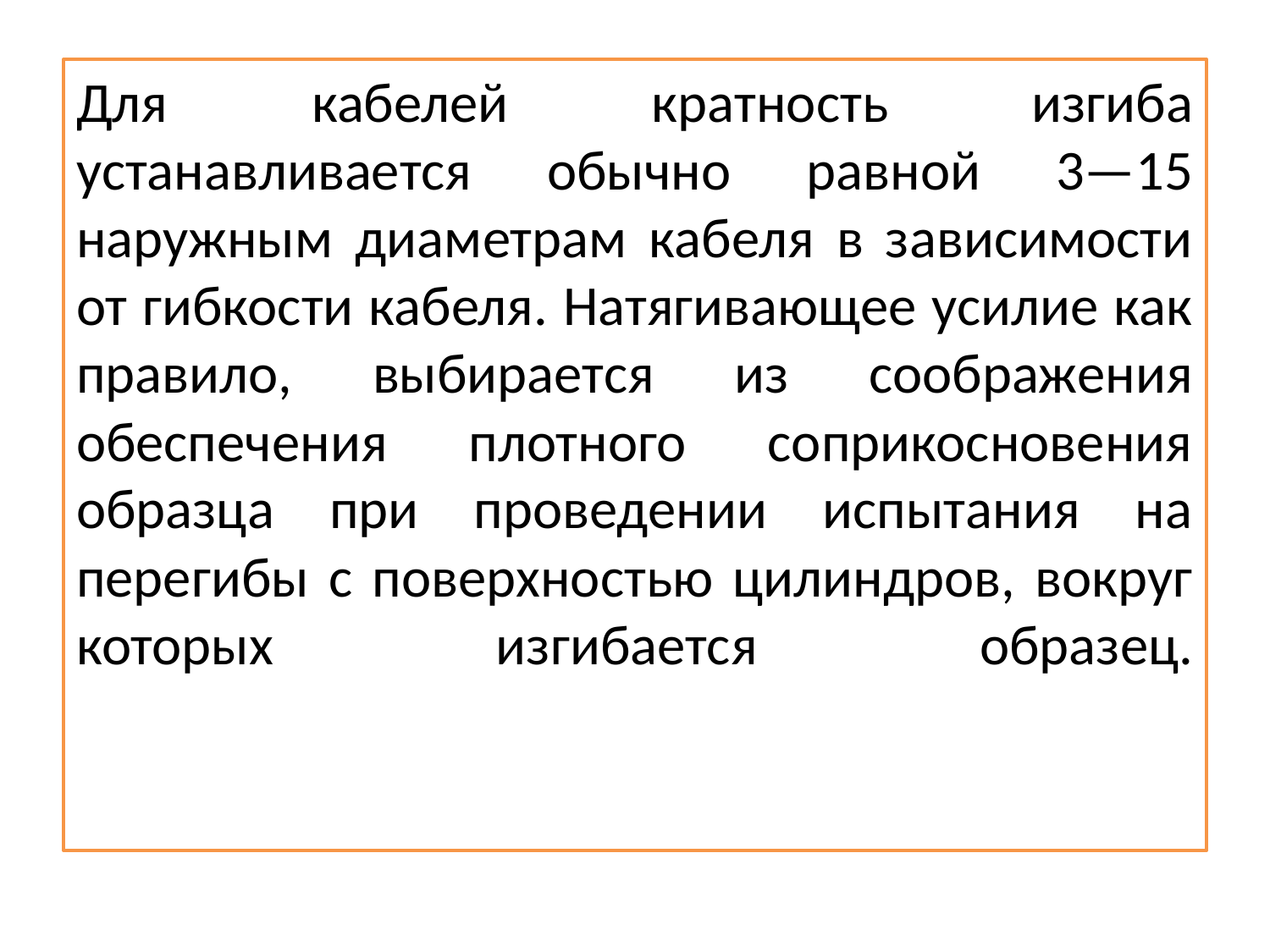

#
Для кабелей кратность изгиба устанавливается обычно равной 3—15 наружным диаметрам кабеля в зависимости от гибкости кабеля. Натягивающее усилие как правило, выбирается из соображения обеспечения плотного соприкосновения образца при проведении испытания на перегибы с поверхностью цилиндров, вокруг которых изгибается образец.